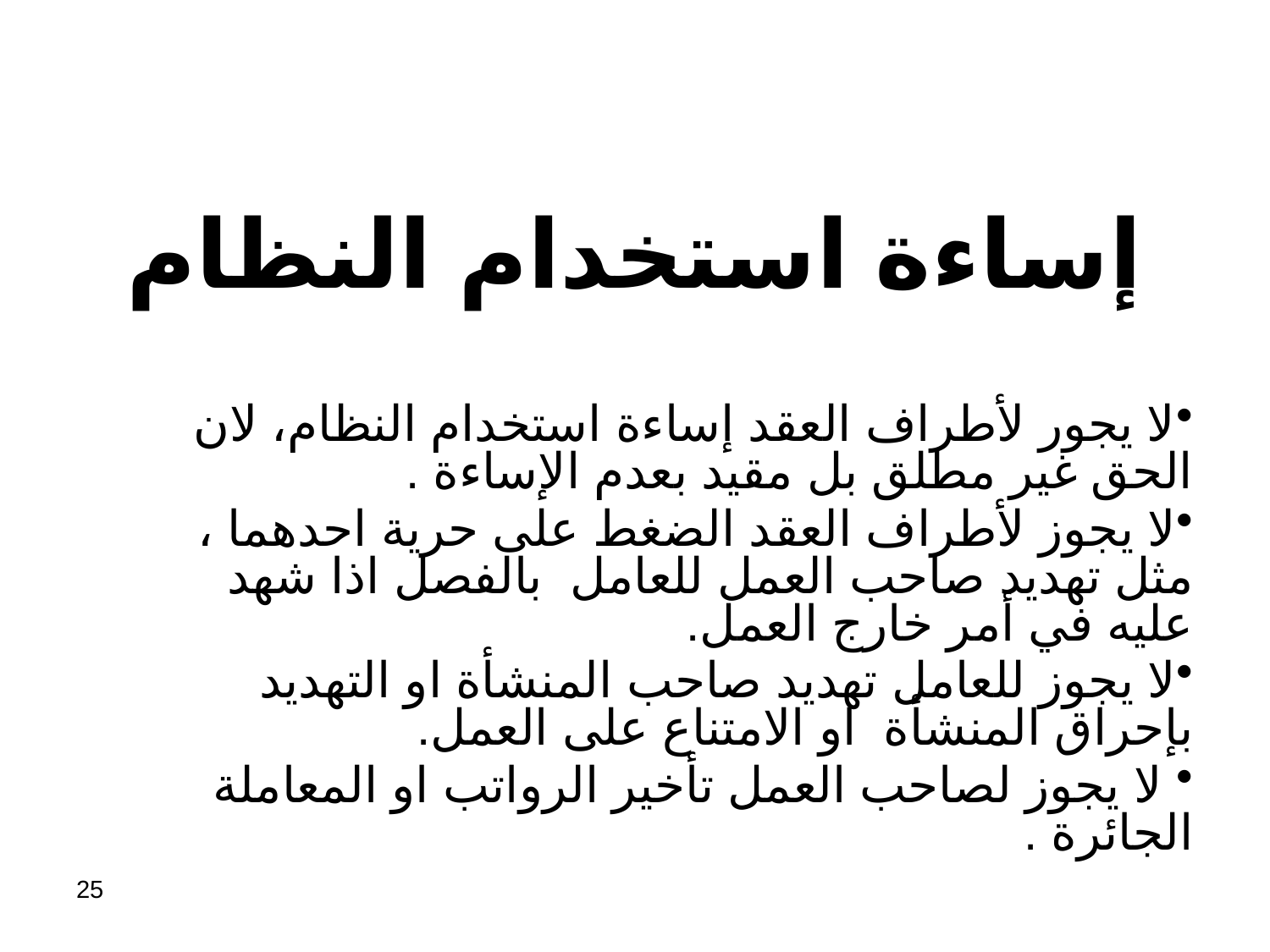

# إساءة استخدام النظام

لا يجور لأطراف العقد إساءة استخدام النظام، لان الحق غير مطلق بل مقيد بعدم الإساءة .
لا يجوز لأطراف العقد الضغط على حرية احدهما ، مثل تهديد صاحب العمل للعامل  بالفصل اذا شهد عليه في أمر خارج العمل.
لا يجوز للعامل تهديد صاحب المنشأة او التهديد بإحراق المنشأة  او الامتناع على العمل.
 لا يجوز لصاحب العمل تأخير الرواتب او المعاملة الجائرة .

25